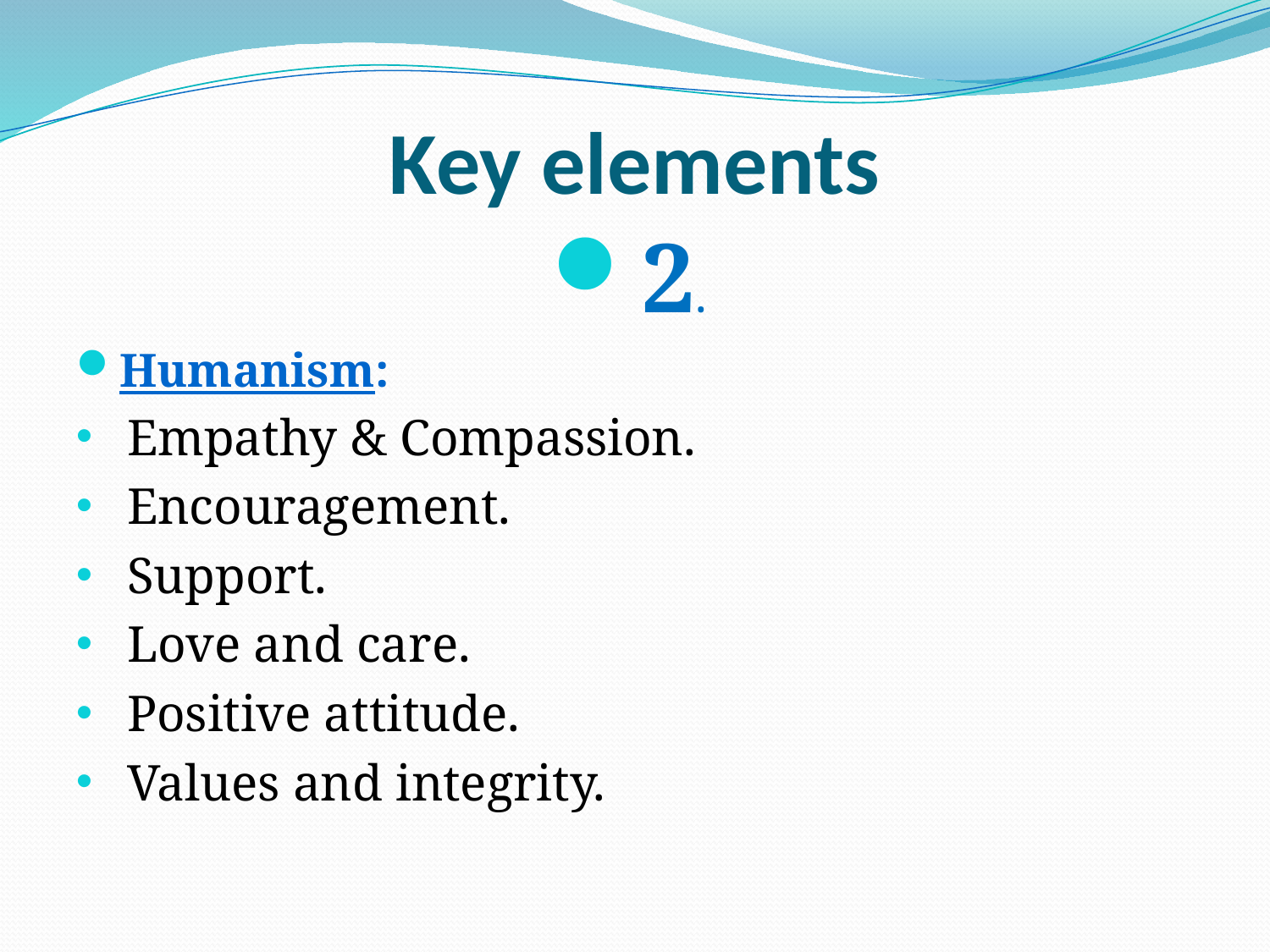

# Key elements
2.
Humanism:
 Empathy & Compassion.
 Encouragement.
 Support.
 Love and care.
 Positive attitude.
 Values and integrity.